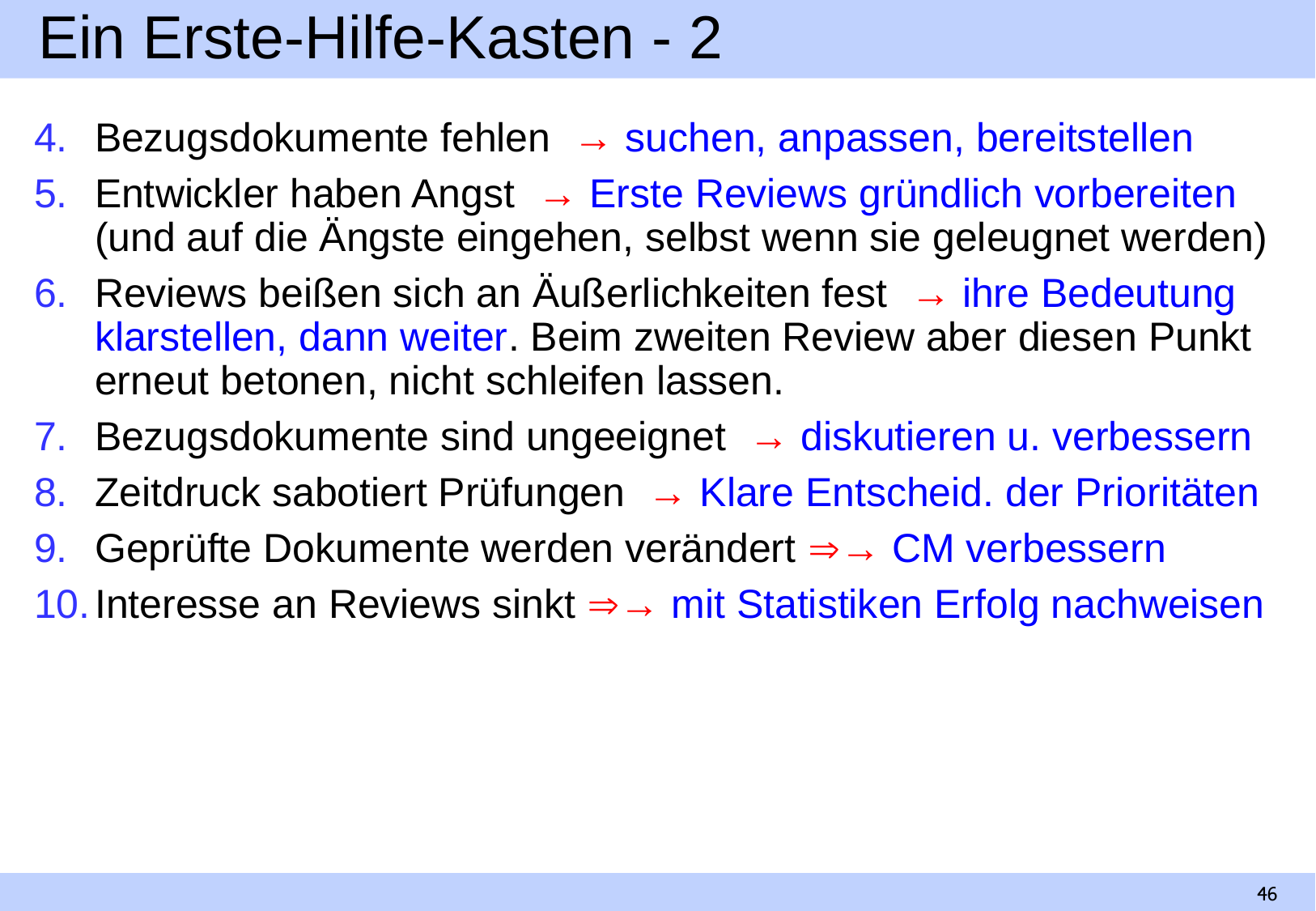

# Ein Erste-Hilfe-Kasten - 2
Bezugsdokumente fehlen  → suchen, anpassen, bereitstellen
Entwickler haben Angst  → Erste Reviews gründlich vorbereiten (und auf die Ängste eingehen, selbst wenn sie geleugnet werden)
Reviews beißen sich an Äußerlichkeiten fest  → ihre Bedeutung klarstellen, dann weiter. Beim zweiten Review aber diesen Punkt erneut betonen, nicht schleifen lassen.
Bezugsdokumente sind ungeeignet  → diskutieren u. verbessern
Zeitdruck sabotiert Prüfungen  → Klare Entscheid. der Prioritäten
Geprüfte Dokumente werden verändert ⇒→ CM verbessern
Interesse an Reviews sinkt ⇒→ mit Statistiken Erfolg nachweisen
46